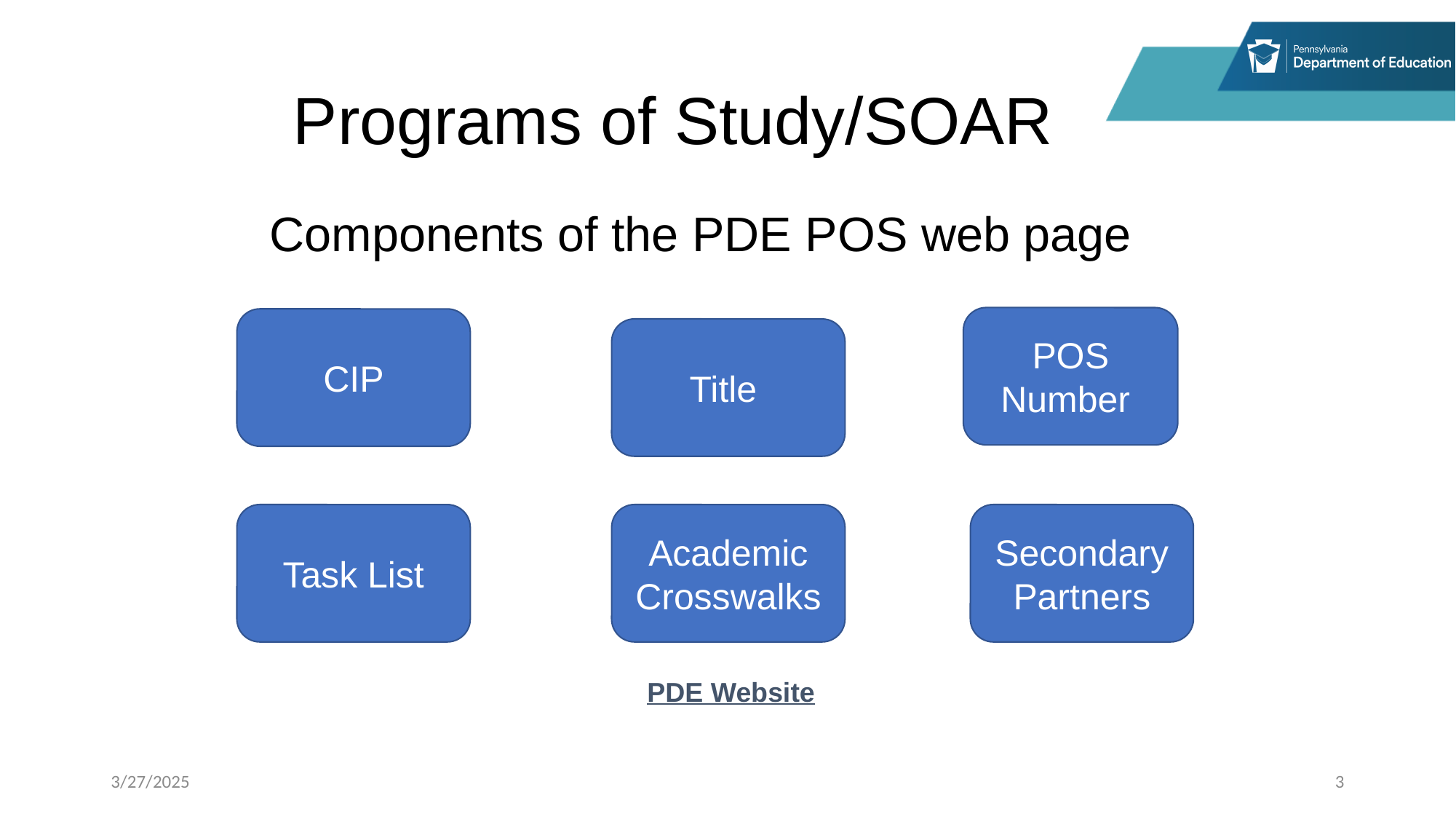

# Programs of Study/SOAR
Components of the PDE POS web page

POS Number
CIP
Title
Academic Crosswalks
Secondary Partners
Task List
PDE Website
3/27/2025
3